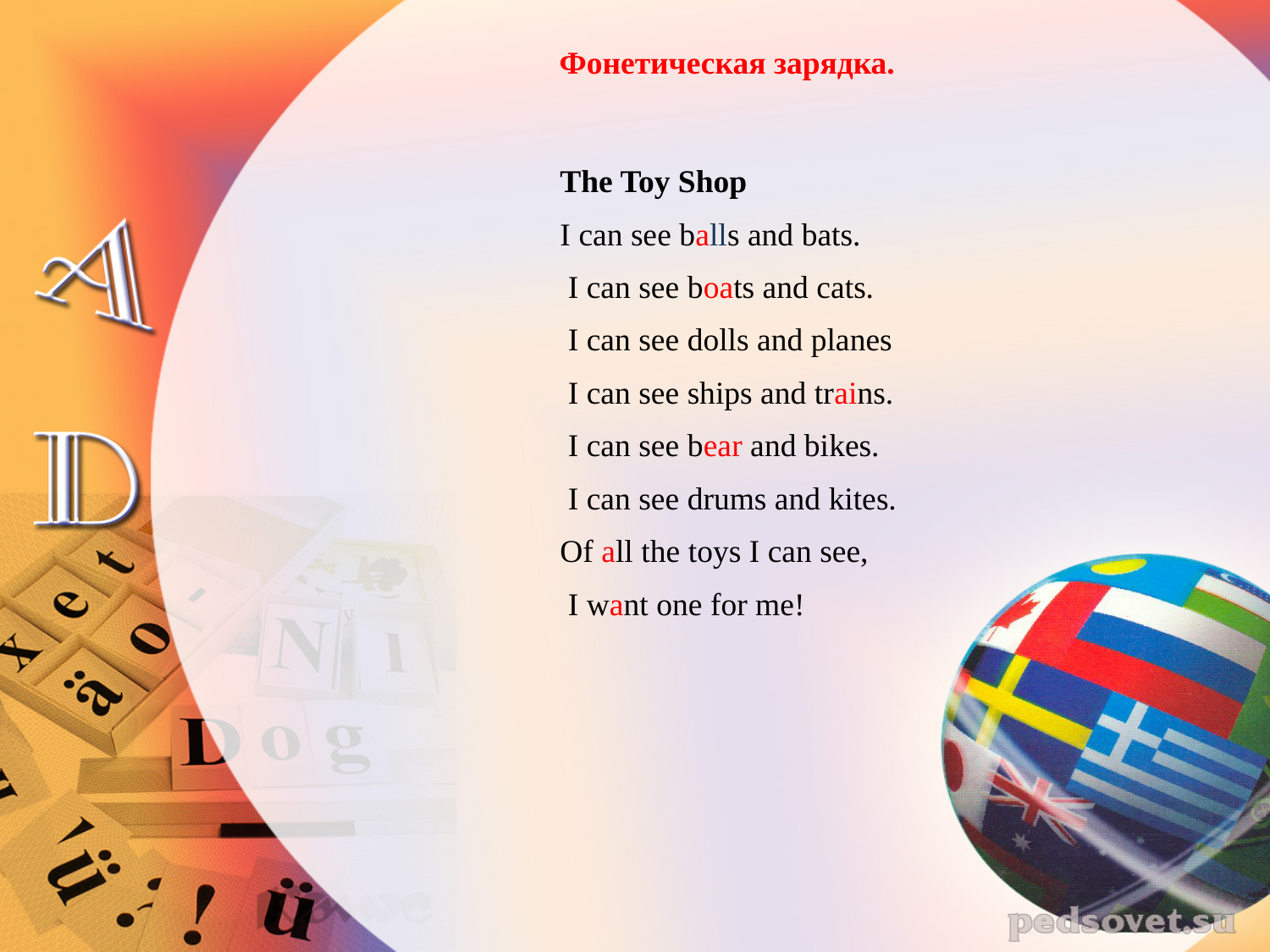

Фонетическая зарядка.
The Toy Shop

I can see balls and bats.

 I can see boats and cats.

 I can see dolls and planes

 I can see ships and trains.

 I can see bear and bikes.

 I can see drums and kites.

Of all the toys I can see,

 I want one for me!